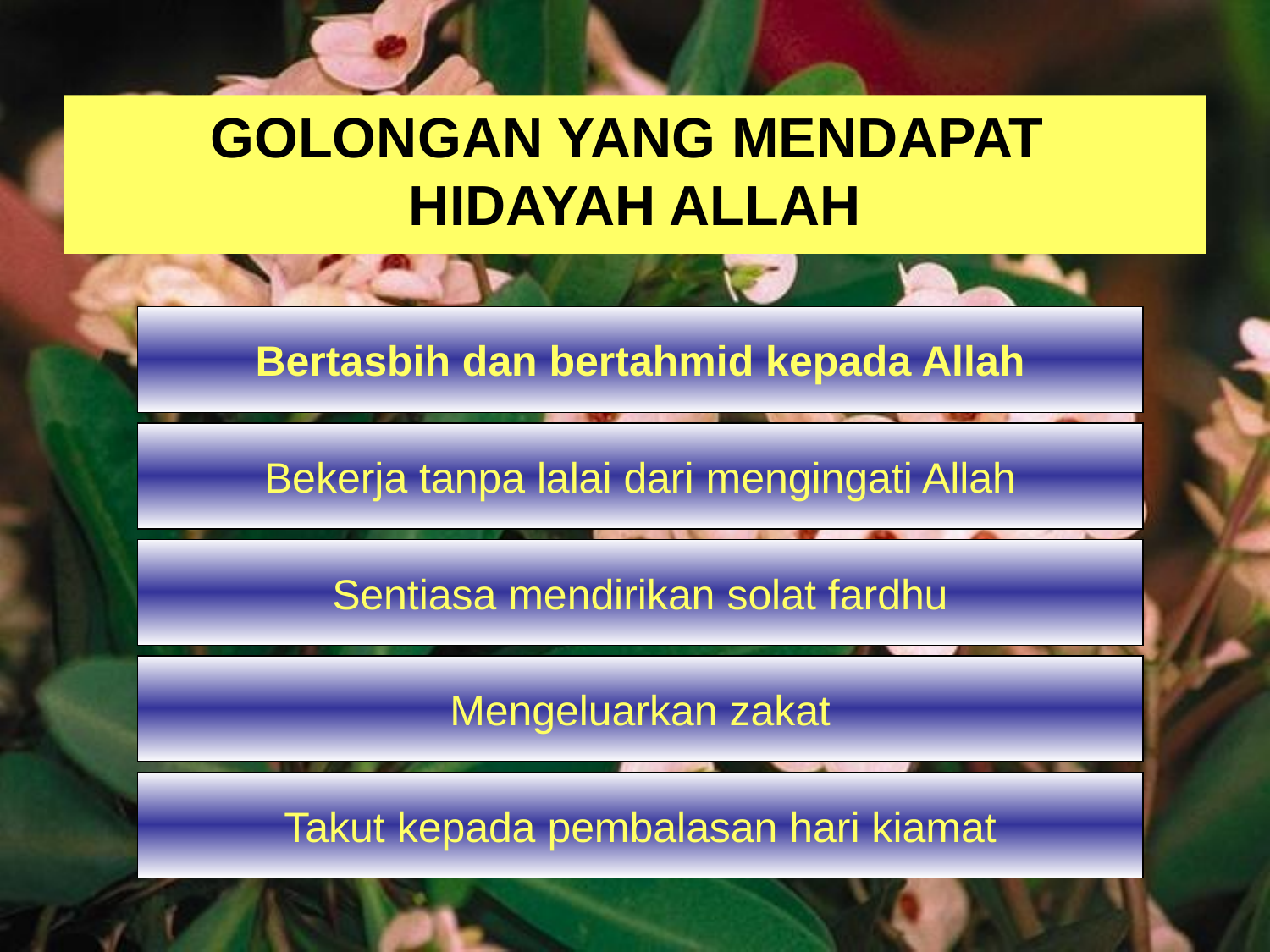

# GOLONGAN YANG MENDAPAT HIDAYAH ALLAH
Bertasbih dan bertahmid kepada Allah
Bekerja tanpa lalai dari mengingati Allah
Sentiasa mendirikan solat fardhu
Mengeluarkan zakat
Takut kepada pembalasan hari kiamat